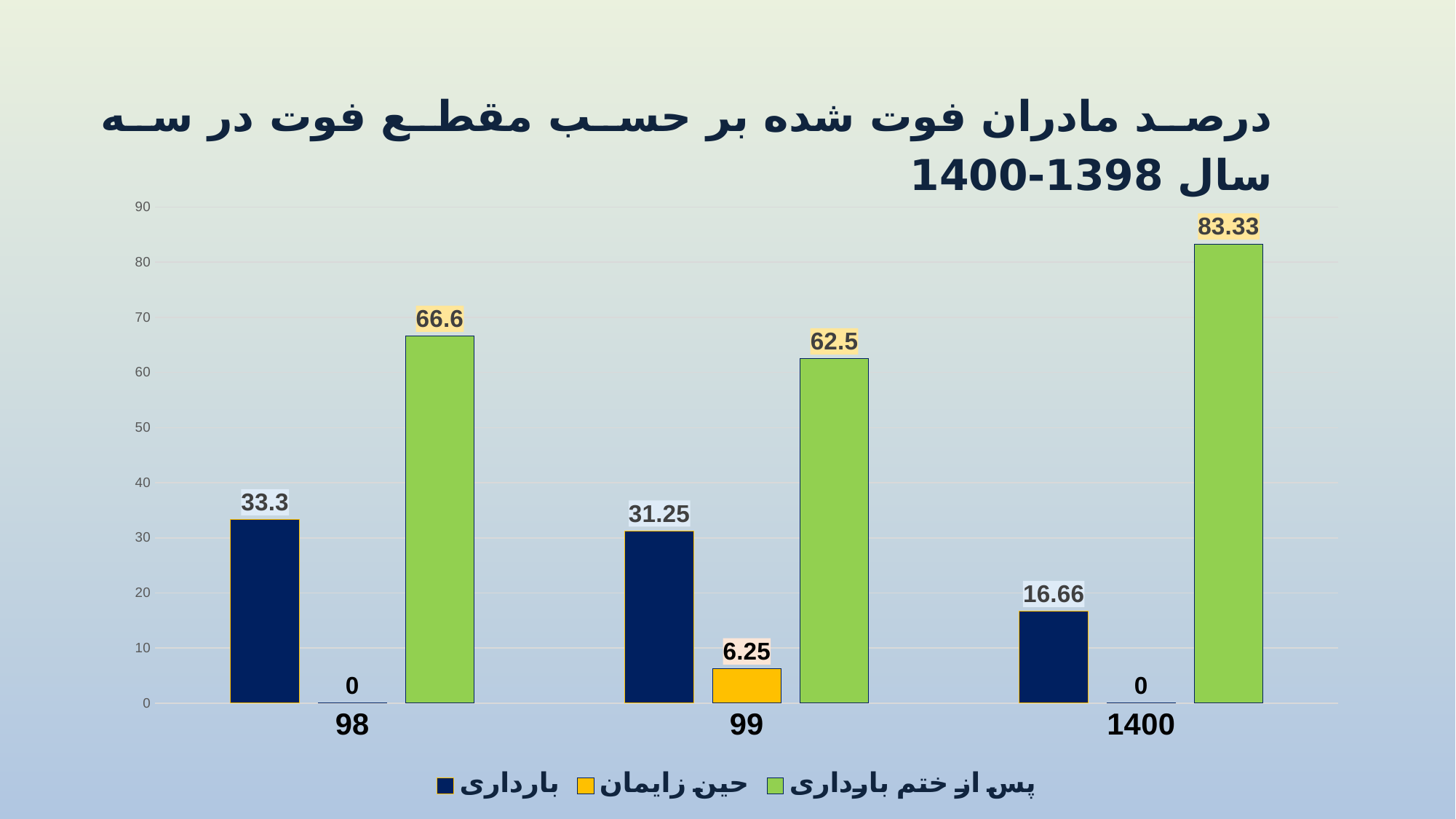

درصد مادران فوت شده بر حسب مقطع فوت در سه سال 1398-1400

### Chart

| Category | بارداری | حین زایمان | پس از ختم بارداری |
|---|---|---|---|
| 98 | 33.3 | 0.0 | 66.6 |
| 99 | 31.25 | 6.25 | 62.5 |
| 1400 | 16.66 | 0.0 | 83.33 |